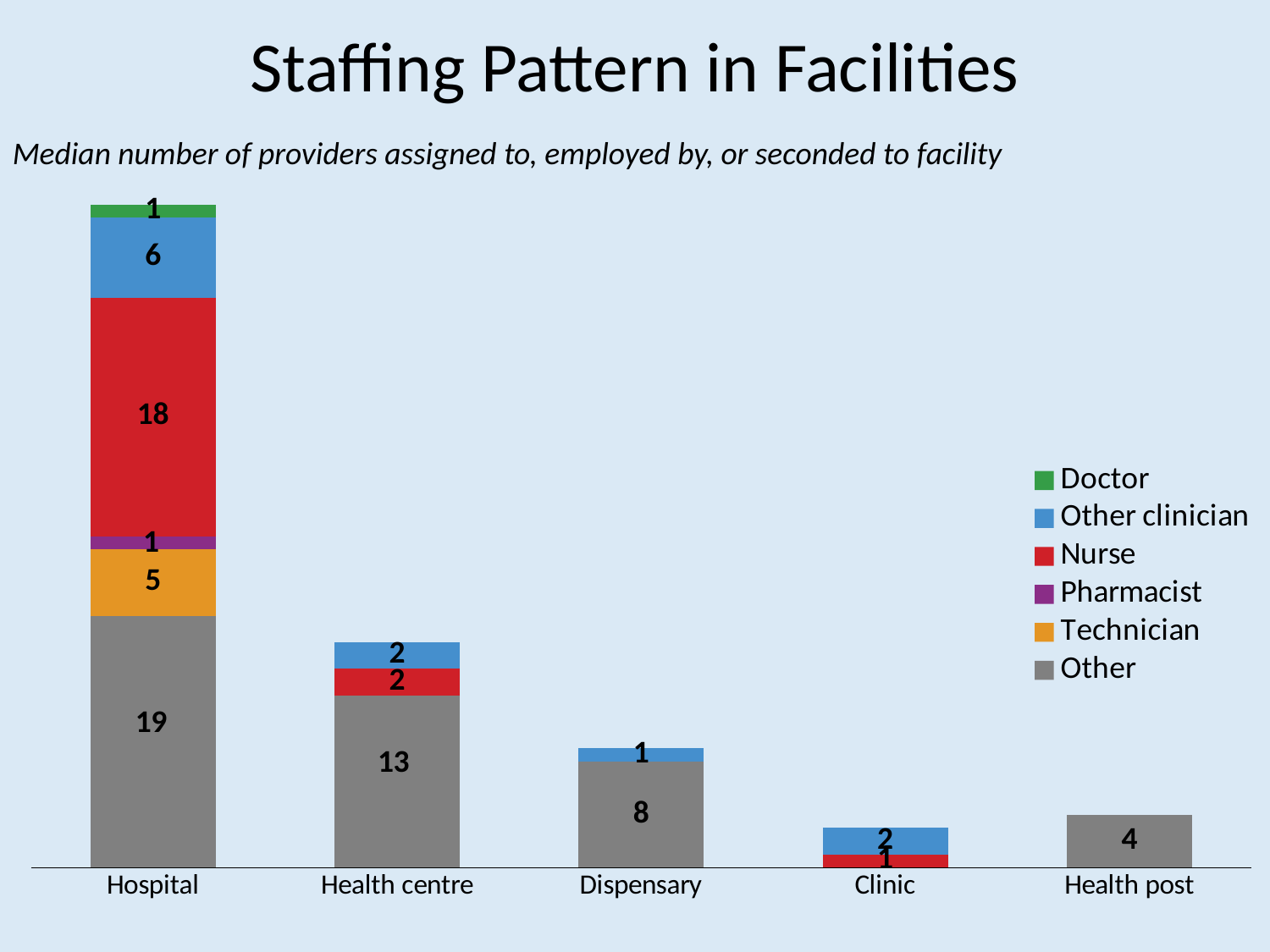

# Staffing Pattern in Facilities
Median number of providers assigned to, employed by, or seconded to facility

### Chart

| Category | Other | Technician | Pharmacist | Nurse | Other clinician | Doctor |
|---|---|---|---|---|---|---|
| Hospital | 19.0 | 5.0 | 1.0 | 18.0 | 6.0 | 1.0 |
| Health centre | 13.0 | None | None | 2.0 | 2.0 | None |
| Dispensary | 8.0 | None | None | None | 1.0 | None |
| Clinic | None | None | None | 1.0 | 2.0 | None |
| Health post | 4.0 | None | None | None | None | None |